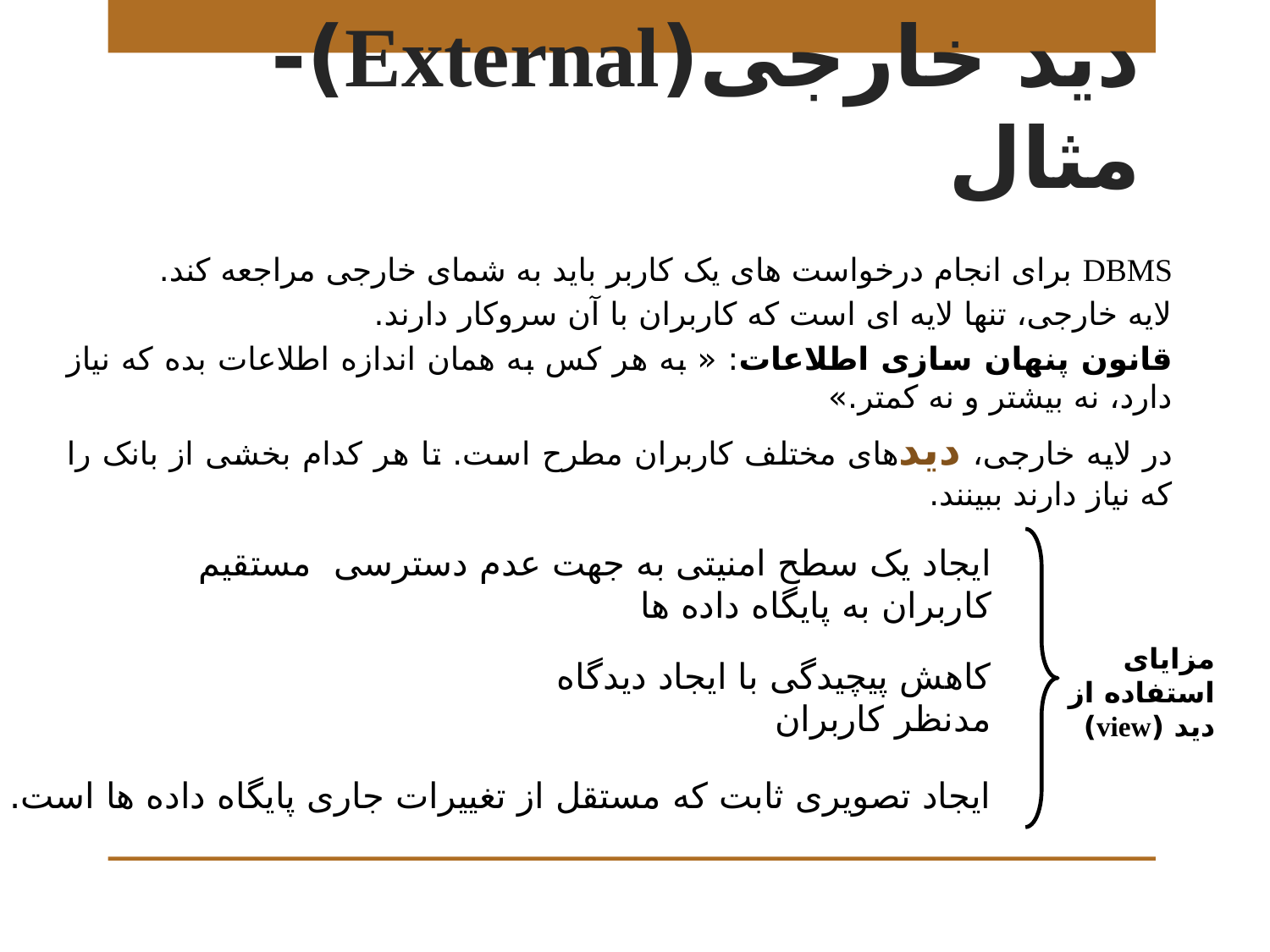

# دید خارجی(External)- مثال
DBMS برای انجام درخواست های یک کاربر باید به شمای خارجی مراجعه کند.
لایه خارجی، تنها لایه ای است که کاربران با آن سروکار دارند.
قانون پنهان سازی اطلاعات: « به هر کس به همان اندازه اطلاعات بده که نیاز دارد، نه بیشتر و نه کمتر.»
در لایه خارجی، دیدهای مختلف کاربران مطرح است. تا هر کدام بخشی از بانک را که نیاز دارند ببینند.

ایجاد یک سطح امنیتی به جهت عدم دسترسی  مستقیم کاربران به پایگاه داده ها
مزایای استفاده از دید (view)
کاهش پیچیدگی با ایجاد دیدگاه مدنظر کاربران
ایجاد تصویری ثابت که مستقل از تغییرات جاری پایگاه داده ها است.